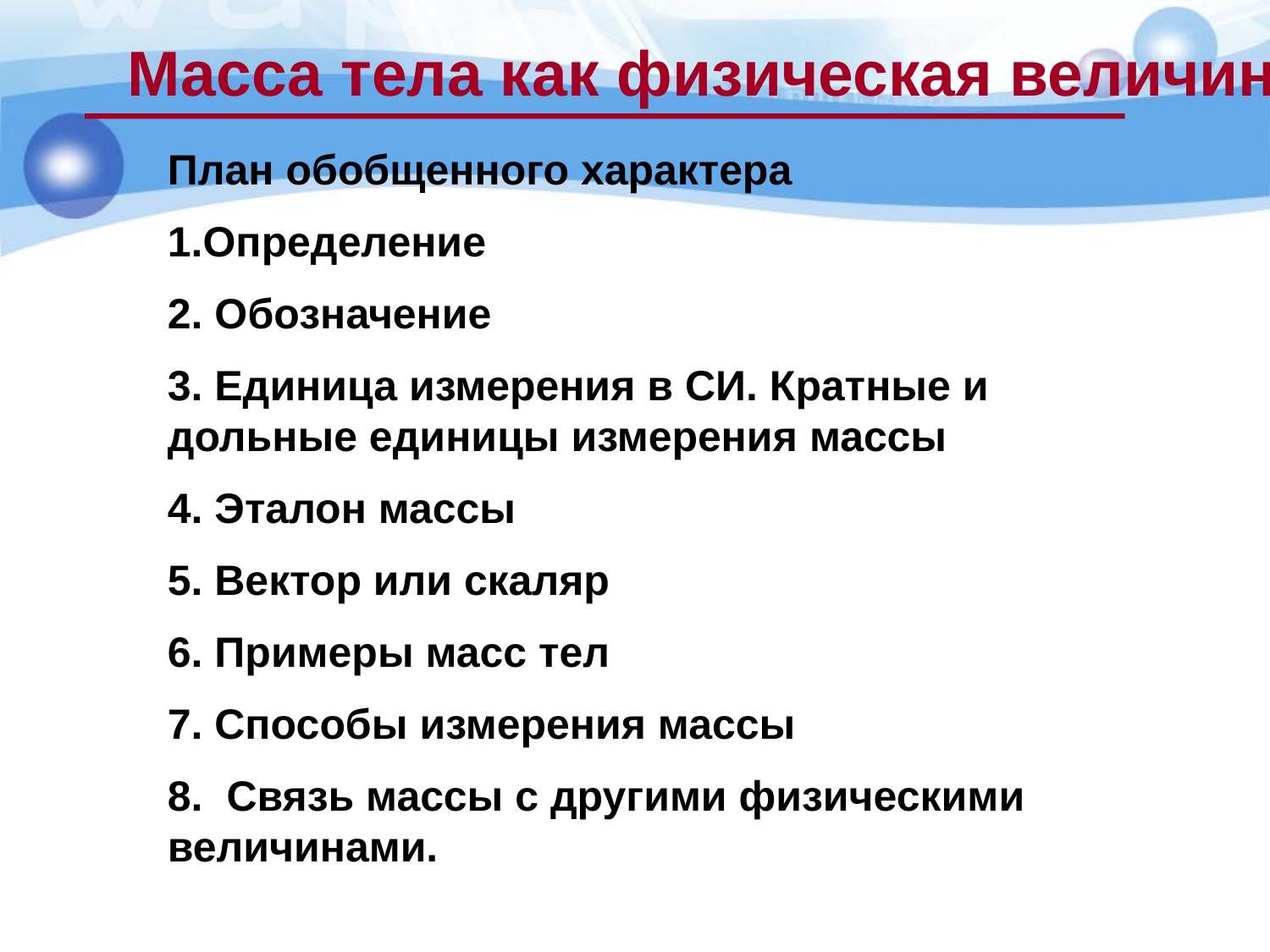

Масса тела как физическая величина

План обобщенного характера
1.Определение
2. Обозначение
3. Единица измерения в СИ. Кратные и дольные единицы измерения массы
4. Эталон массы
5. Вектор или скаляр
6. Примеры масс тел
7. Способы измерения массы
8.  Связь массы с другими физическими величинами.